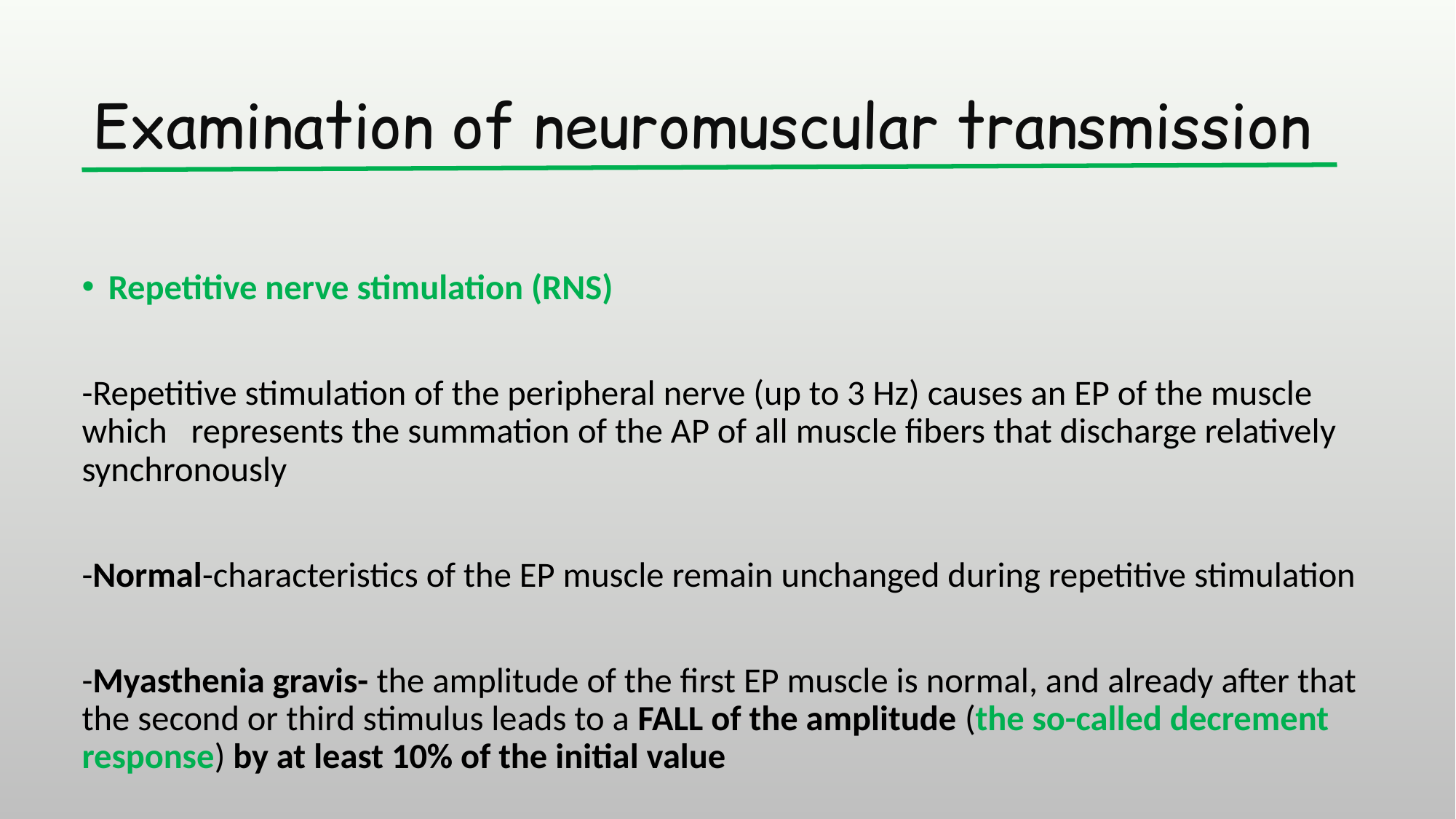

# Examination of neuromuscular transmission
Repetitive nerve stimulation (RNS)

-Repetitive stimulation of the peripheral nerve (up to 3 Hz) causes an EP of the muscle which   represents the summation of the AP of all muscle fibers that discharge relatively synchronously

-Normal-characteristics of the EP muscle remain unchanged during repetitive stimulation

-Myasthenia gravis- the amplitude of the first EP muscle is normal, and already after that   the second or third stimulus leads to a FALL of the amplitude (the so-called decrement response) by at least 10% of the initial value